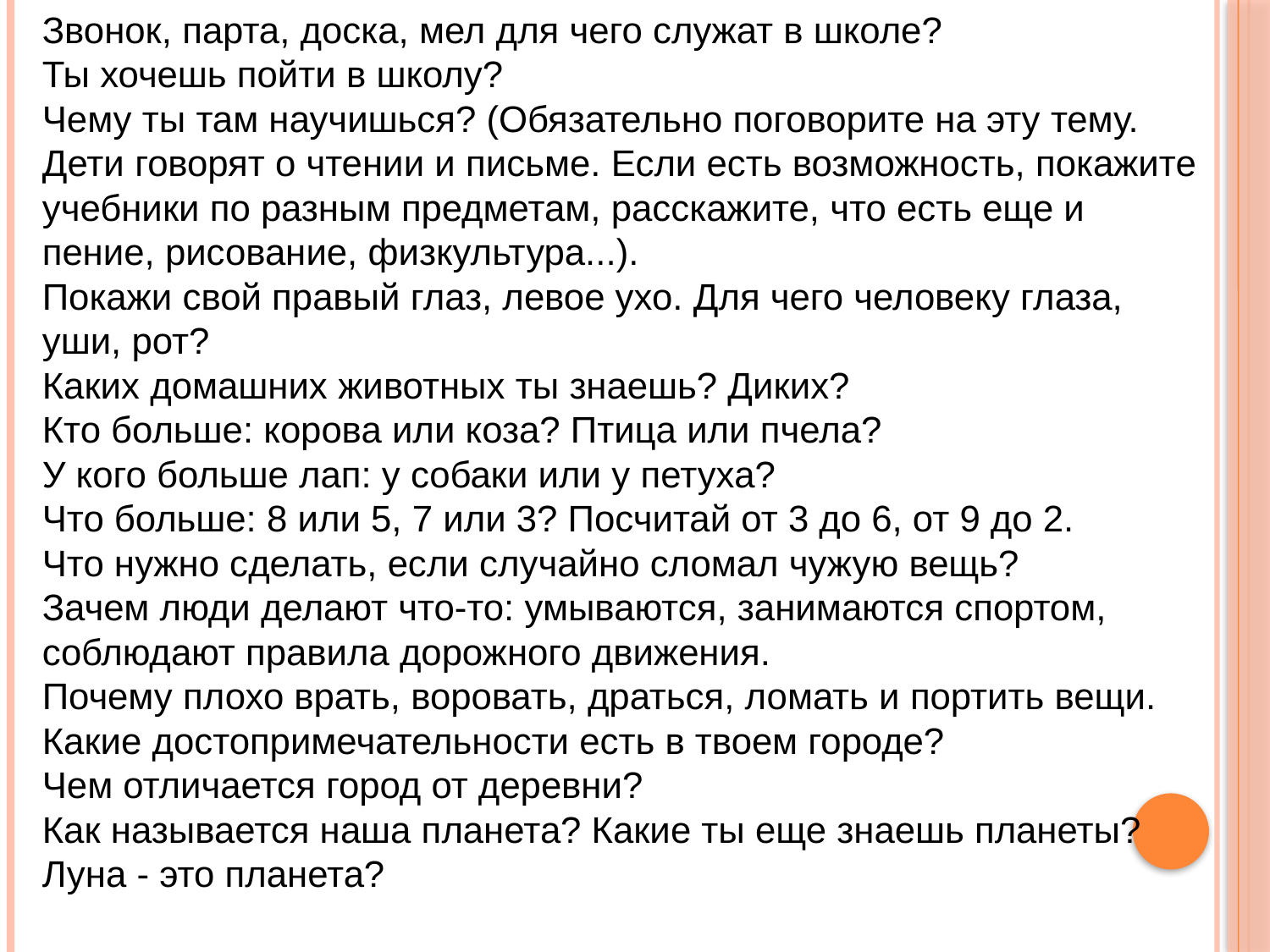

Звонок, парта, доска, мел для чего служат в школе?
Ты хочешь пойти в школу?
Чему ты там научишься? (Обязательно поговорите на эту тему. Дети говорят о чтении и письме. Если есть возможность, покажите учебники по разным предметам, расскажите, что есть еще и пение, рисование, физкультура...).
Покажи свой правый глаз, левое ухо. Для чего человеку глаза, уши, рот?
Каких домашних животных ты знаешь? Диких?
Кто больше: корова или коза? Птица или пчела?
У кого больше лап: у собаки или у петуха?
Что больше: 8 или 5, 7 или 3? Посчитай от 3 до 6, от 9 до 2.
Что нужно сделать, если случайно сломал чужую вещь?
Зачем люди делают что-то: умываются, занимаются спортом, соблюдают правила дорожного движения.
Почему плохо врать, воровать, драться, ломать и портить вещи.
Какие достопримечательности есть в твоем городе?
Чем отличается город от деревни?
Как называется наша планета? Какие ты еще знаешь планеты?
Луна - это планета?